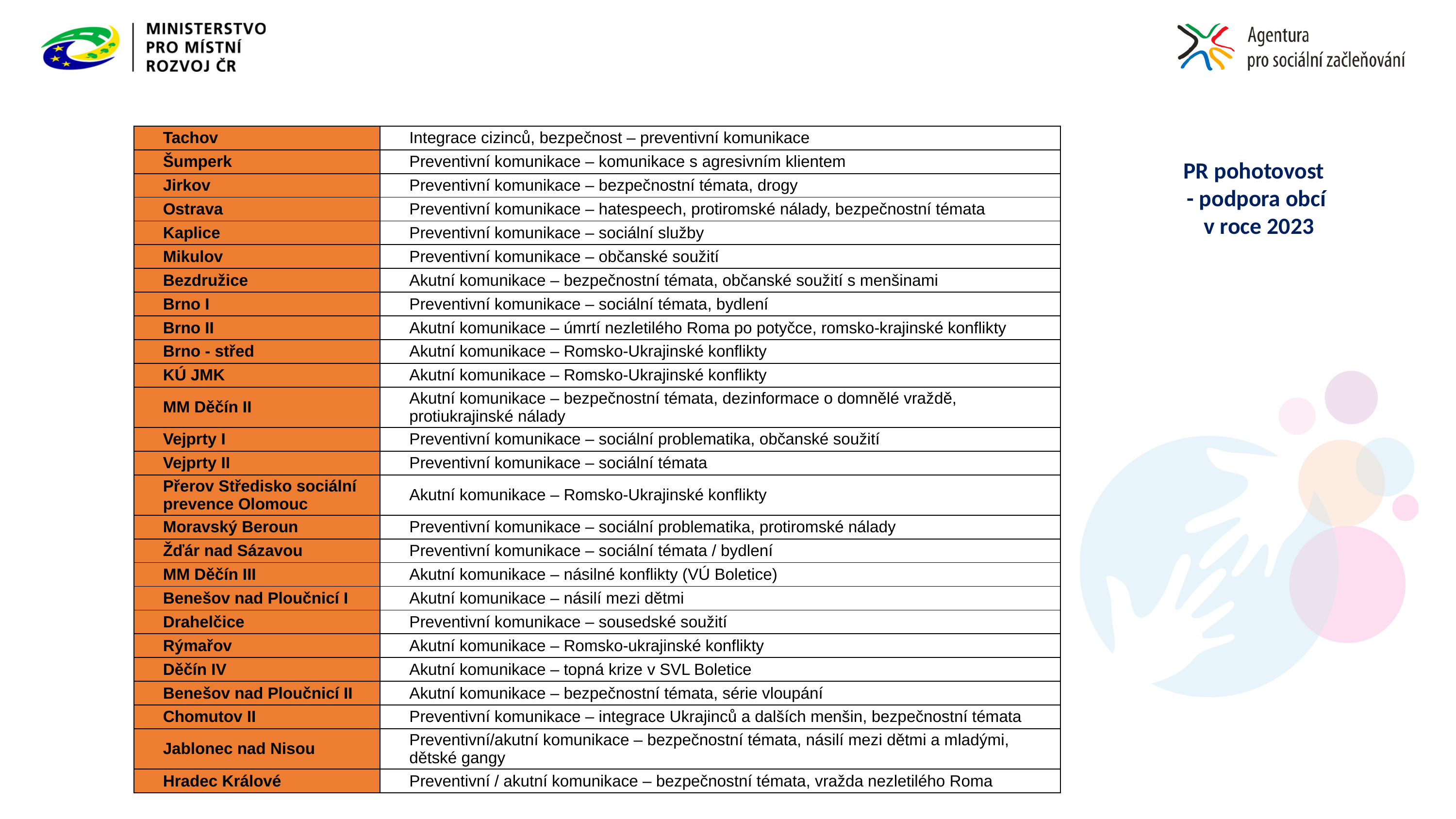

| Tachov | Integrace cizinců, bezpečnost – preventivní komunikace |
| --- | --- |
| Šumperk | Preventivní komunikace – komunikace s agresivním klientem |
| Jirkov | Preventivní komunikace – bezpečnostní témata, drogy |
| Ostrava | Preventivní komunikace – hatespeech, protiromské nálady, bezpečnostní témata |
| Kaplice | Preventivní komunikace – sociální služby |
| Mikulov | Preventivní komunikace – občanské soužití |
| Bezdružice | Akutní komunikace – bezpečnostní témata, občanské soužití s menšinami |
| Brno I | Preventivní komunikace – sociální témata, bydlení |
| Brno II | Akutní komunikace – úmrtí nezletilého Roma po potyčce, romsko-krajinské konflikty |
| Brno - střed | Akutní komunikace – Romsko-Ukrajinské konflikty |
| KÚ JMK | Akutní komunikace – Romsko-Ukrajinské konflikty |
| MM Děčín II | Akutní komunikace – bezpečnostní témata, dezinformace o domnělé vraždě, protiukrajinské nálady |
| Vejprty I | Preventivní komunikace – sociální problematika, občanské soužití |
| Vejprty II | Preventivní komunikace – sociální témata |
| Přerov Středisko sociální prevence Olomouc | Akutní komunikace – Romsko-Ukrajinské konflikty |
| Moravský Beroun | Preventivní komunikace – sociální problematika, protiromské nálady |
| Žďár nad Sázavou | Preventivní komunikace – sociální témata / bydlení |
| MM Děčín III | Akutní komunikace – násilné konflikty (VÚ Boletice) |
| Benešov nad Ploučnicí I | Akutní komunikace – násilí mezi dětmi |
| Drahelčice | Preventivní komunikace – sousedské soužití |
| Rýmařov | Akutní komunikace – Romsko-ukrajinské konflikty |
| Děčín IV | Akutní komunikace – topná krize v SVL Boletice |
| Benešov nad Ploučnicí II | Akutní komunikace – bezpečnostní témata, série vloupání |
| Chomutov II | Preventivní komunikace – integrace Ukrajinců a dalších menšin, bezpečnostní témata |
| Jablonec nad Nisou | Preventivní/akutní komunikace – bezpečnostní témata, násilí mezi dětmi a mladými, dětské gangy |
| Hradec Králové | Preventivní / akutní komunikace – bezpečnostní témata, vražda nezletilého Roma |
# PR pohotovost  - podpora obcí  v roce 2023